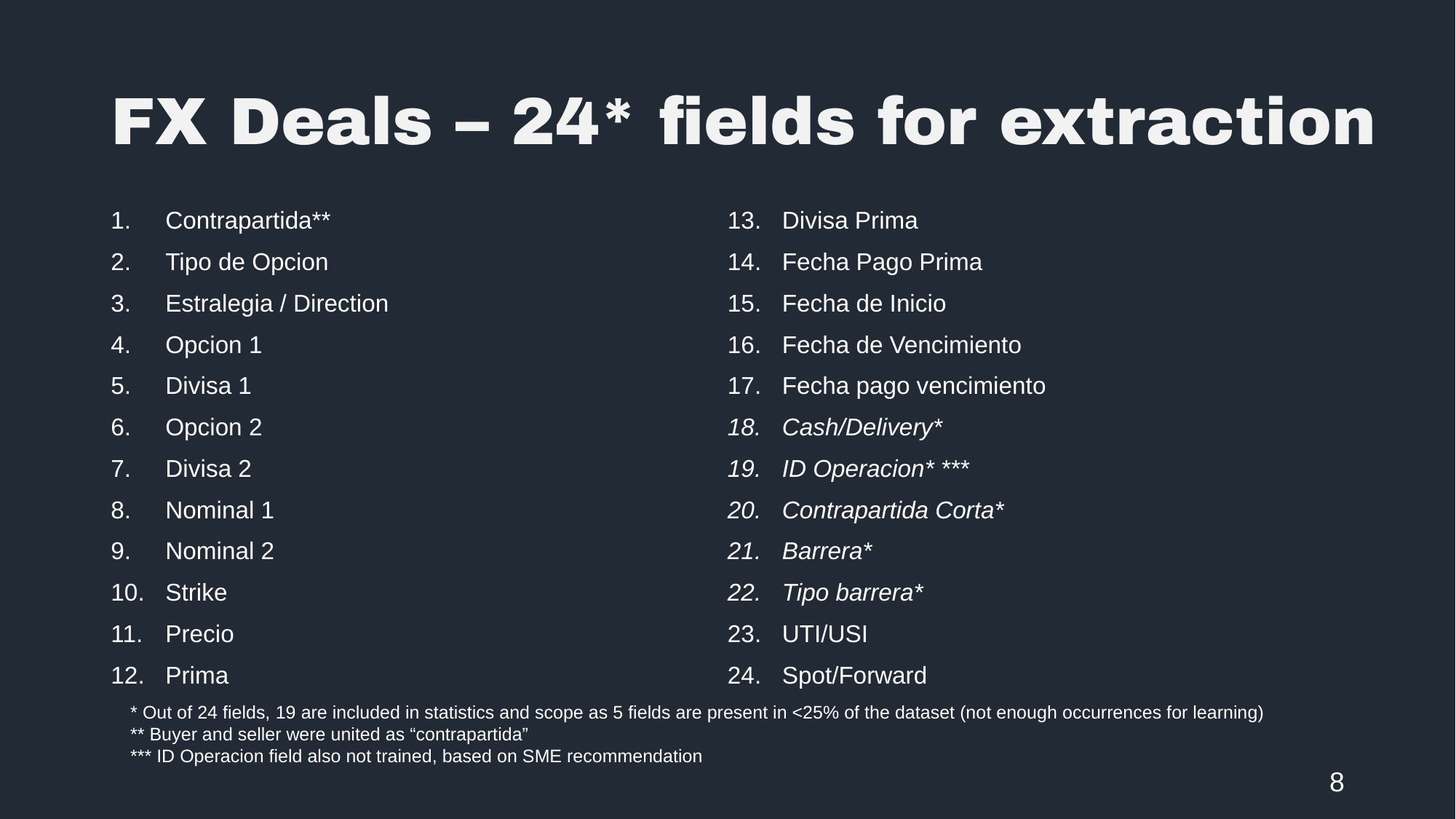

# FX Deals – 24* fields for extraction
Contrapartida**
Tipo de Opcion
Estralegia / Direction
Opcion 1
Divisa 1
Opcion 2
Divisa 2
Nominal 1
Nominal 2
Strike
Precio
Prima
Divisa Prima
Fecha Pago Prima
Fecha de Inicio
Fecha de Vencimiento
Fecha pago vencimiento
Cash/Delivery*
ID Operacion* ***
Contrapartida Corta*
Barrera*
Tipo barrera*
UTI/USI
Spot/Forward
* Out of 24 fields, 19 are included in statistics and scope as 5 fields are present in <25% of the dataset (not enough occurrences for learning)
** Buyer and seller were united as “contrapartida”
*** ID Operacion field also not trained, based on SME recommendation
8